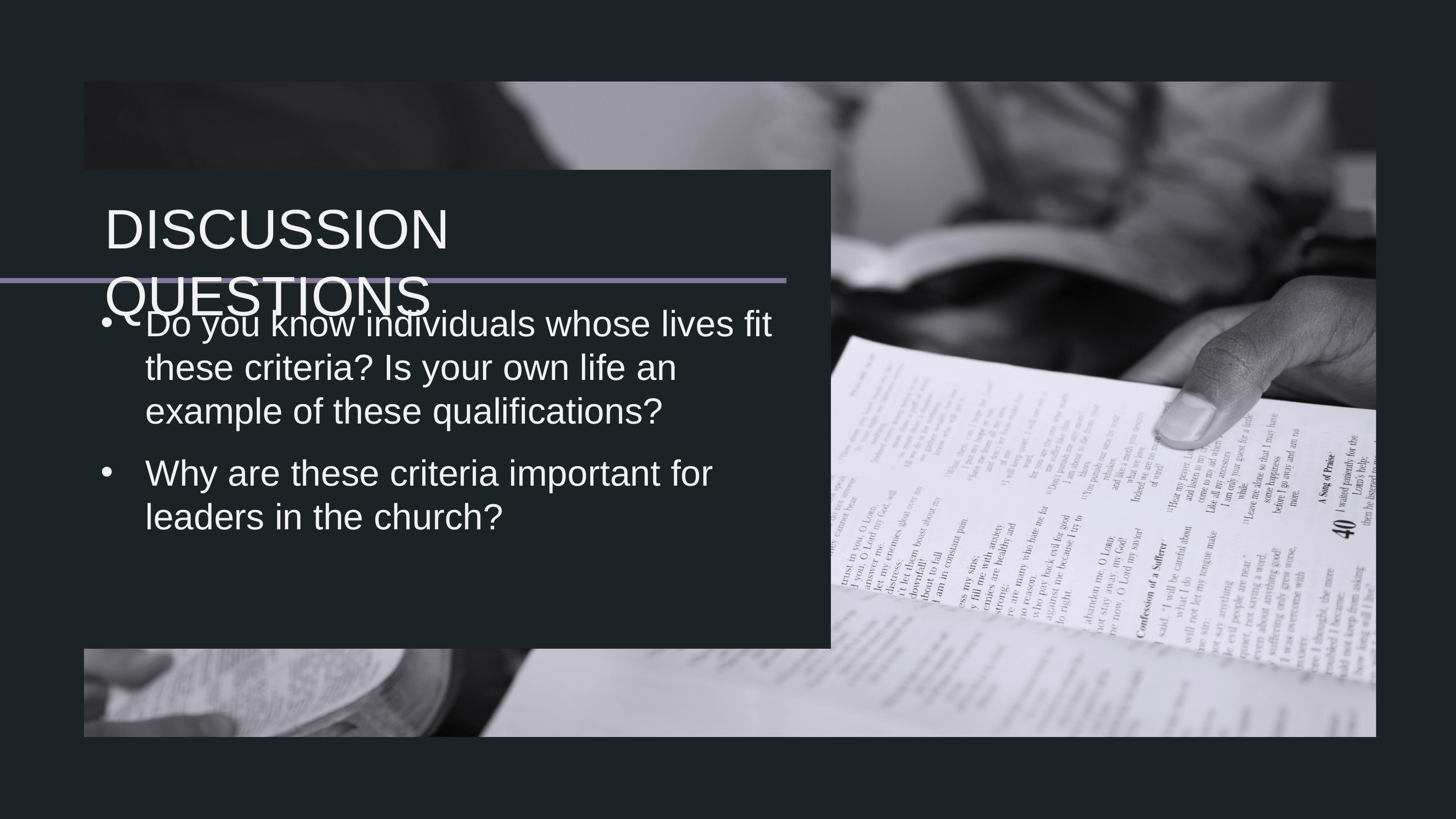

Do you know individuals whose lives fit these criteria? Is your own life an example of these qualifications?
Why are these criteria important for leaders in the church?